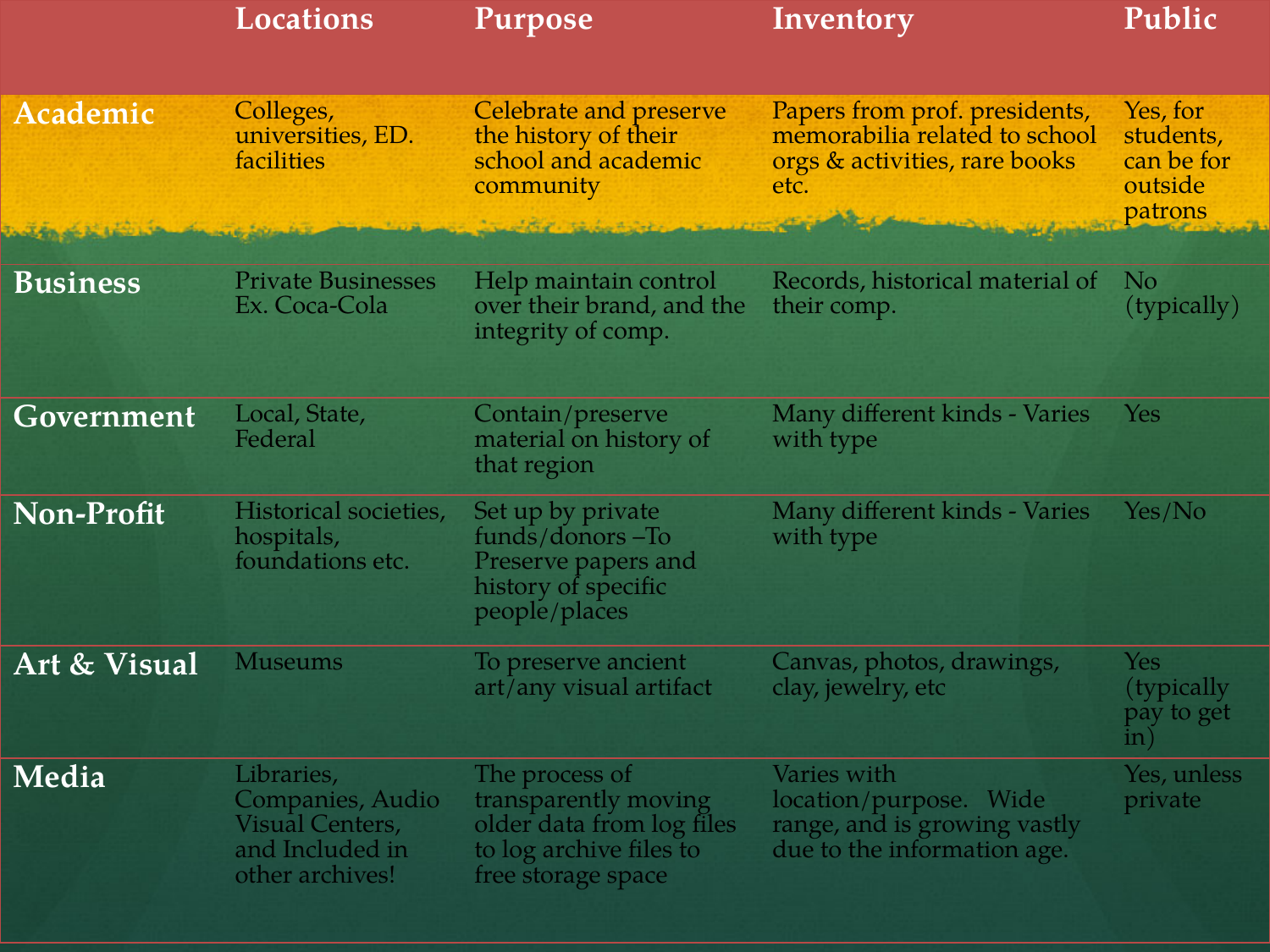

|  | Locations | Purpose | Inventory | Public |
| --- | --- | --- | --- | --- |
| Academic | Colleges, universities, ED. facilities | Celebrate and preserve the history of their school and academic community | Papers from prof. presidents, memorabilia related to school orgs & activities, rare books etc. | Yes, for students, can be for outside patrons |
| Business | Private Businesses Ex. Coca-Cola | Help maintain control over their brand, and the integrity of comp. | Records, historical material of their comp. | No (typically) |
| Government | Local, State, Federal | Contain/preserve material on history of that region | Many different kinds - Varies with type | Yes |
| Non-Profit | Historical societies, hospitals, foundations etc. | Set up by private funds/donors –To Preserve papers and history of specific people/places | Many different kinds - Varies with type | Yes/No |
| Art & Visual | Museums | To preserve ancient art/any visual artifact | Canvas, photos, drawings, clay, jewelry, etc | Yes (typically pay to get in) |
| Media | Libraries, Companies, Audio Visual Centers, and Included in other archives! | The process of transparently moving older data from log files to log archive files to free storage space | Varies with location/purpose. Wide range, and is growing vastly due to the information age. | Yes, unless private |